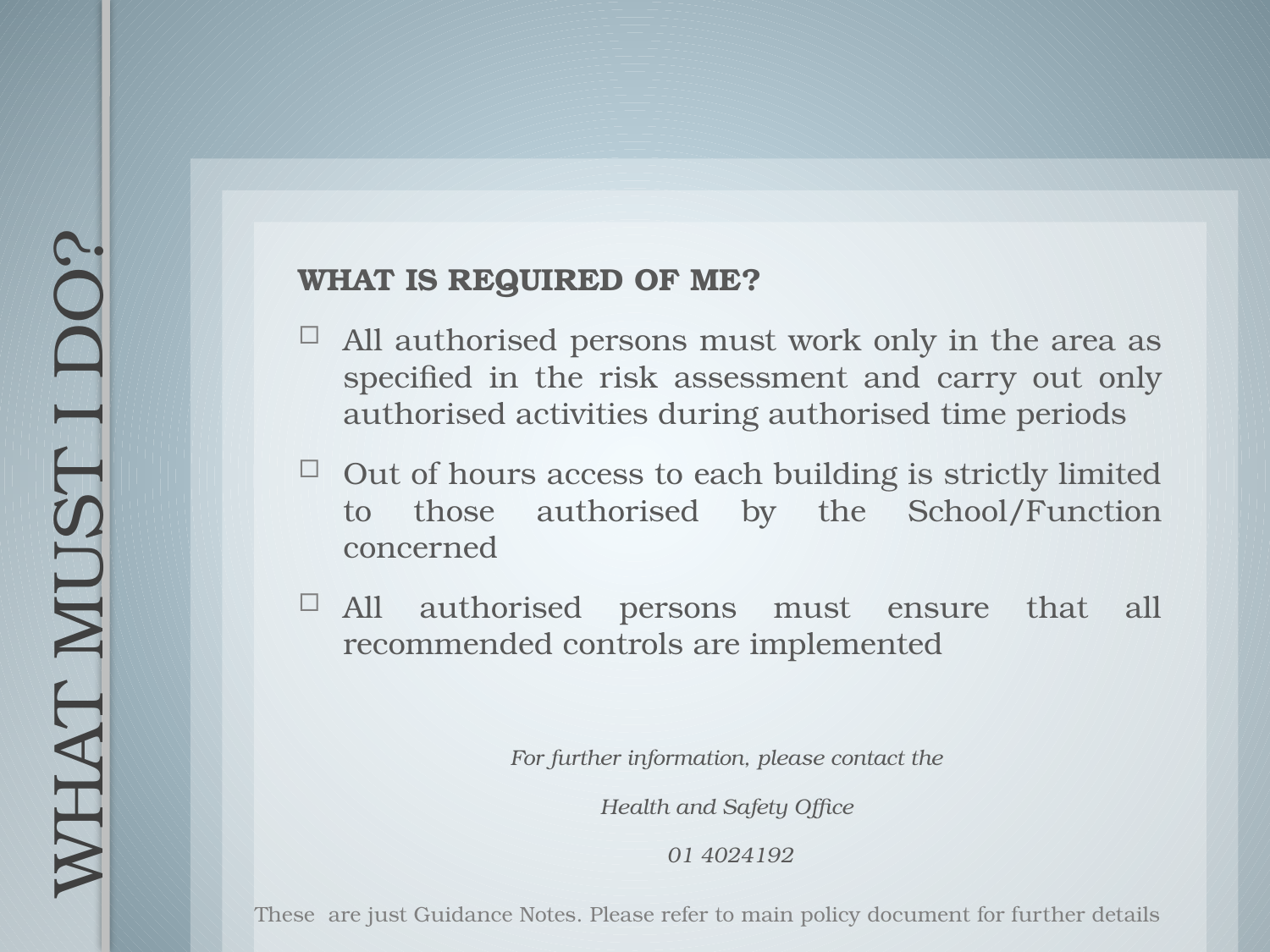

WHAT IS REQUIRED OF ME?
All authorised persons must work only in the area as specified in the risk assessment and carry out only authorised activities during authorised time periods
Out of hours access to each building is strictly limited to those authorised by the School/Function concerned
All authorised persons must ensure that all recommended controls are implemented

For further information, please contact the
Health and Safety Office
01 4024192

# WHAT MUST I DO?
These  are just Guidance Notes. Please refer to main policy document for further details